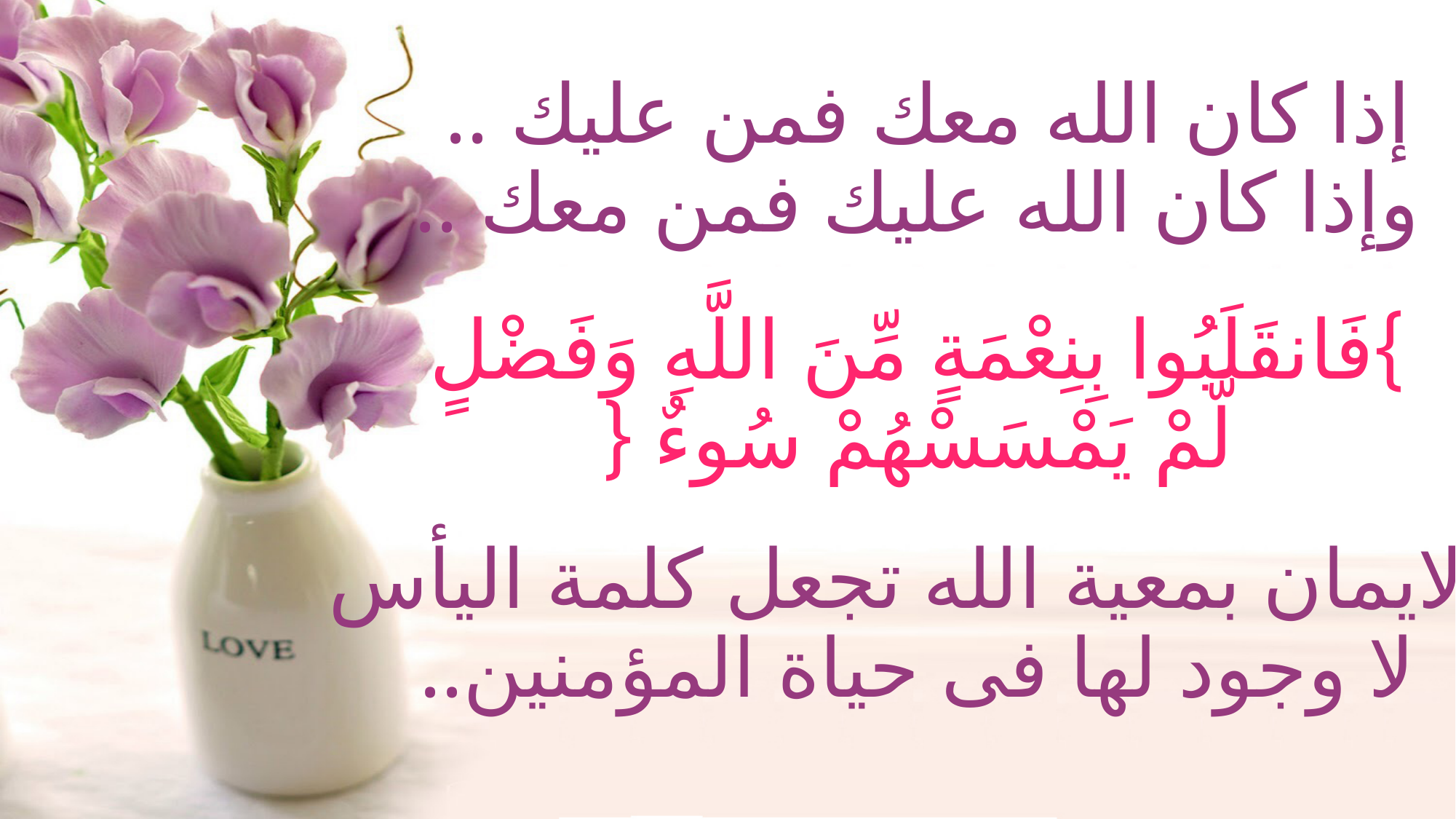

# إذا كان الله معك فمن عليك .. وإذا كان الله عليك فمن معك .. }فَانقَلَبُوا بِنِعْمَةٍ مِّنَ اللَّهِ وَفَضْلٍ لَّمْ يَمْسَسْهُمْ سُوءٌ { فالايمان بمعية الله تجعل كلمة اليأس لا وجود لها فى حياة المؤمنين..